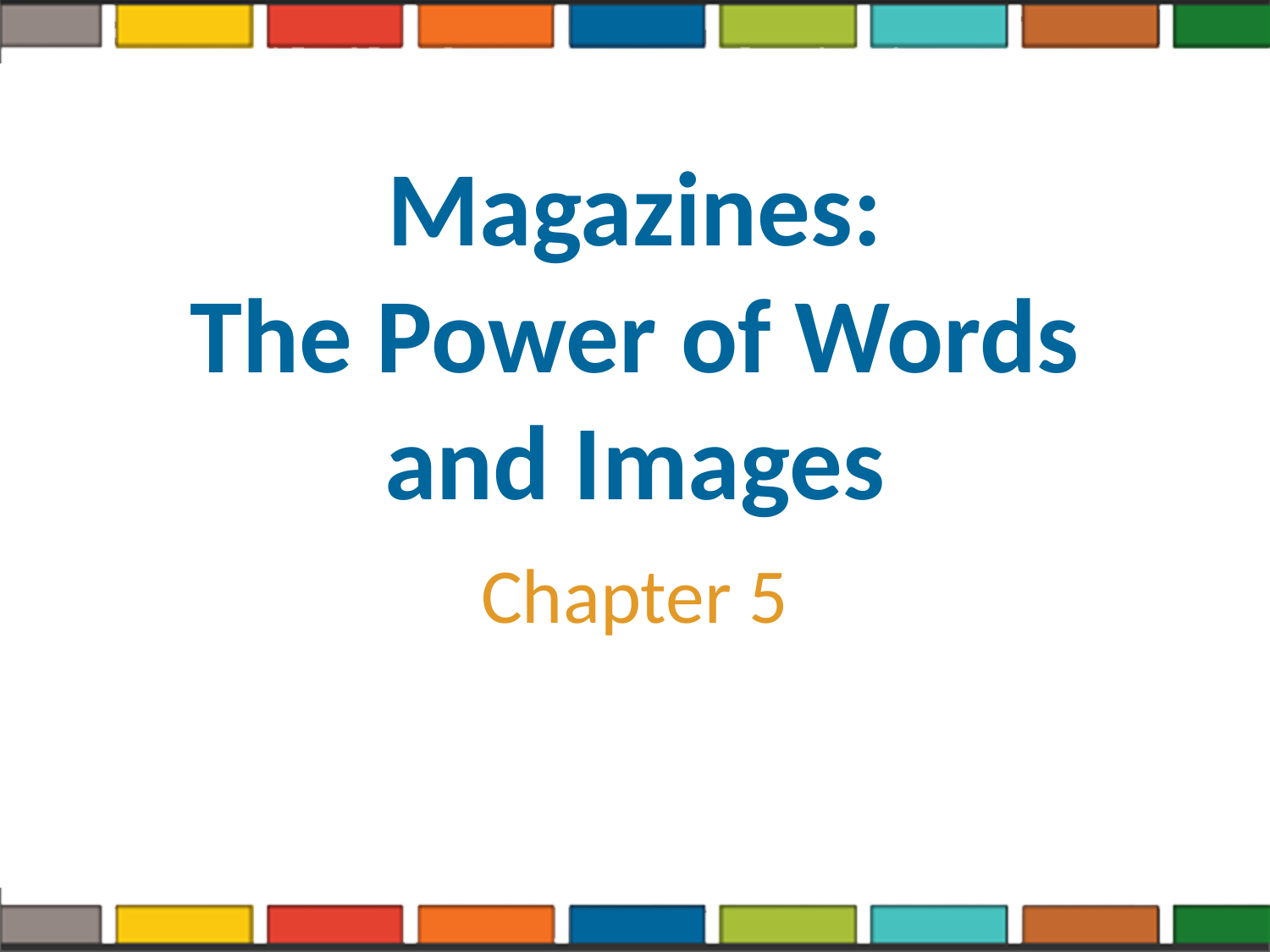

# Magazines: The Power of Words and Images
Chapter 5